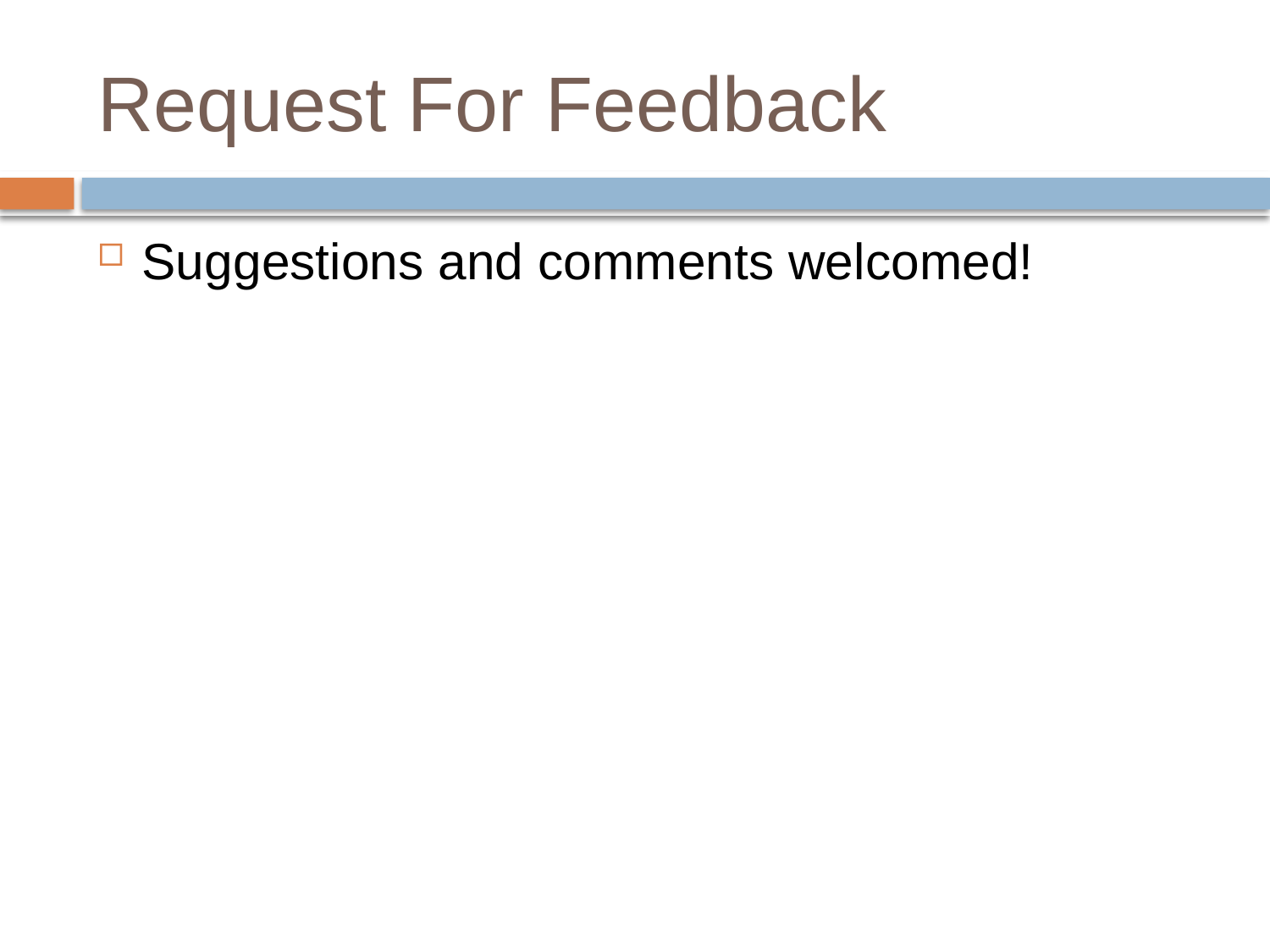

# Request For Feedback
Suggestions and comments welcomed!